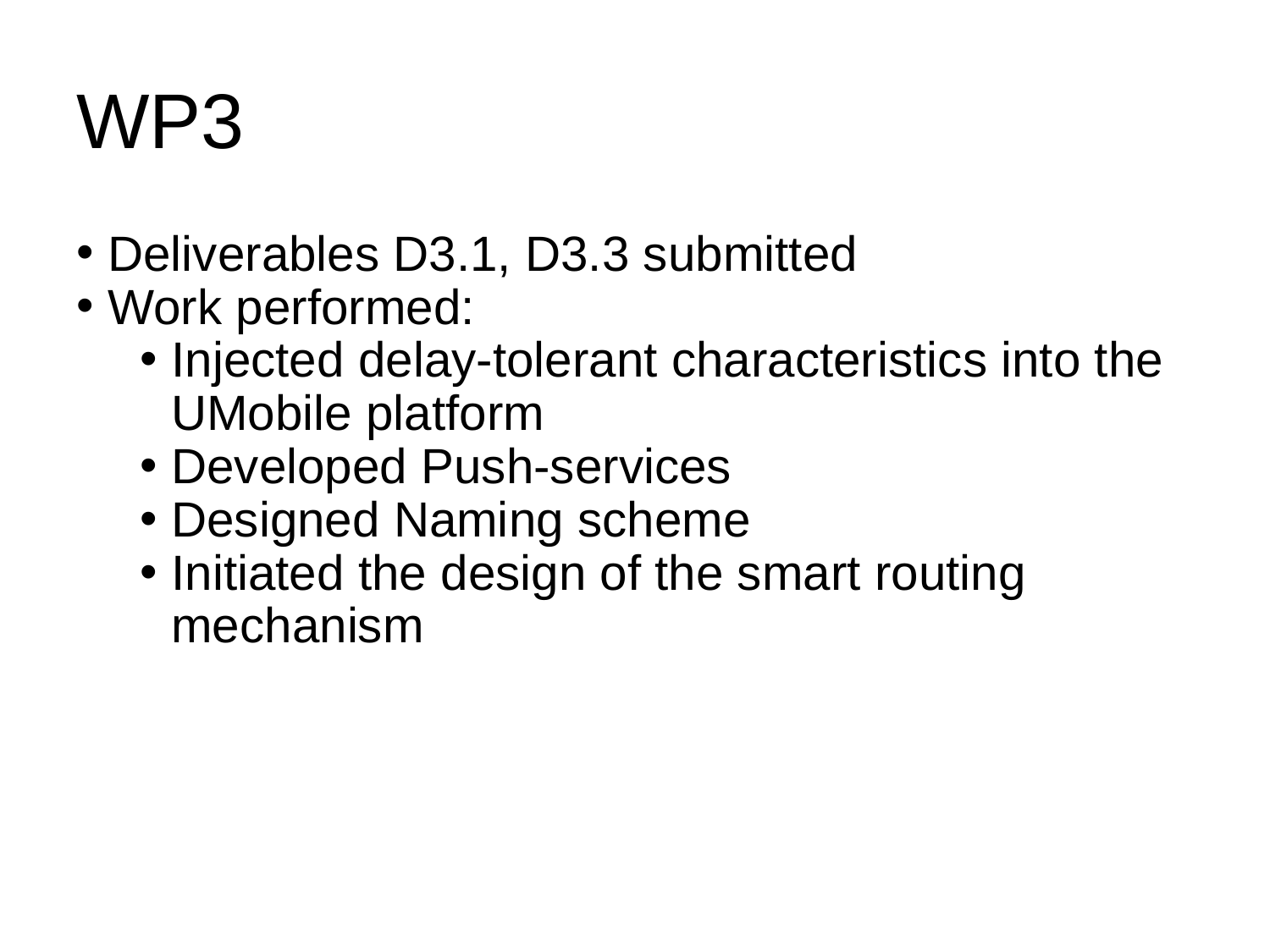

# WP3
Deliverables D3.1, D3.3 submitted
Work performed:
Injected delay-tolerant characteristics into the UMobile platform
Developed Push-services
Designed Naming scheme
Initiated the design of the smart routing mechanism